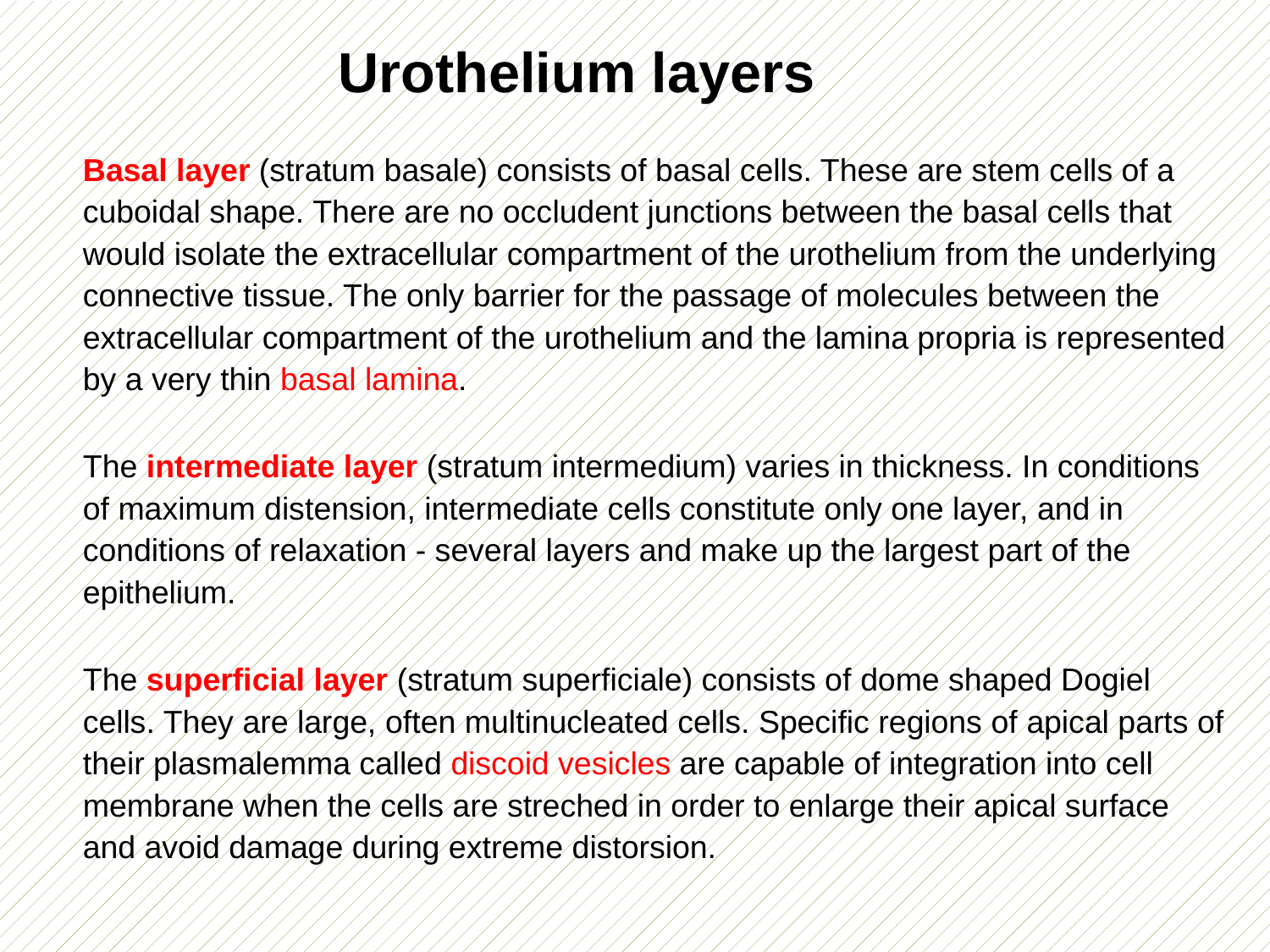

# Urothelium layers
Basal layer (stratum basale) consists of basal cells. These are stem cells of a cuboidal shape. There are no occludent junctions between the basal cells that would isolate the extracellular compartment of the urothelium from the underlying connective tissue. The only barrier for the passage of molecules between the extracellular compartment of the urothelium and the lamina propria is represented by a very thin basal lamina.

The intermediate layer (stratum intermedium) varies in thickness. In conditions of maximum distension, intermediate cells constitute only one layer, and in conditions of relaxation - several layers and make up the largest part of the epithelium.

The superficial layer (stratum superficiale) consists of dome shaped Dogiel cells. They are large, often multinucleated cells. Specific regions of apical parts of their plasmalemma called discoid vesicles are capable of integration into cell membrane when the cells are streched in order to enlarge their apical surface and avoid damage during extreme distorsion.